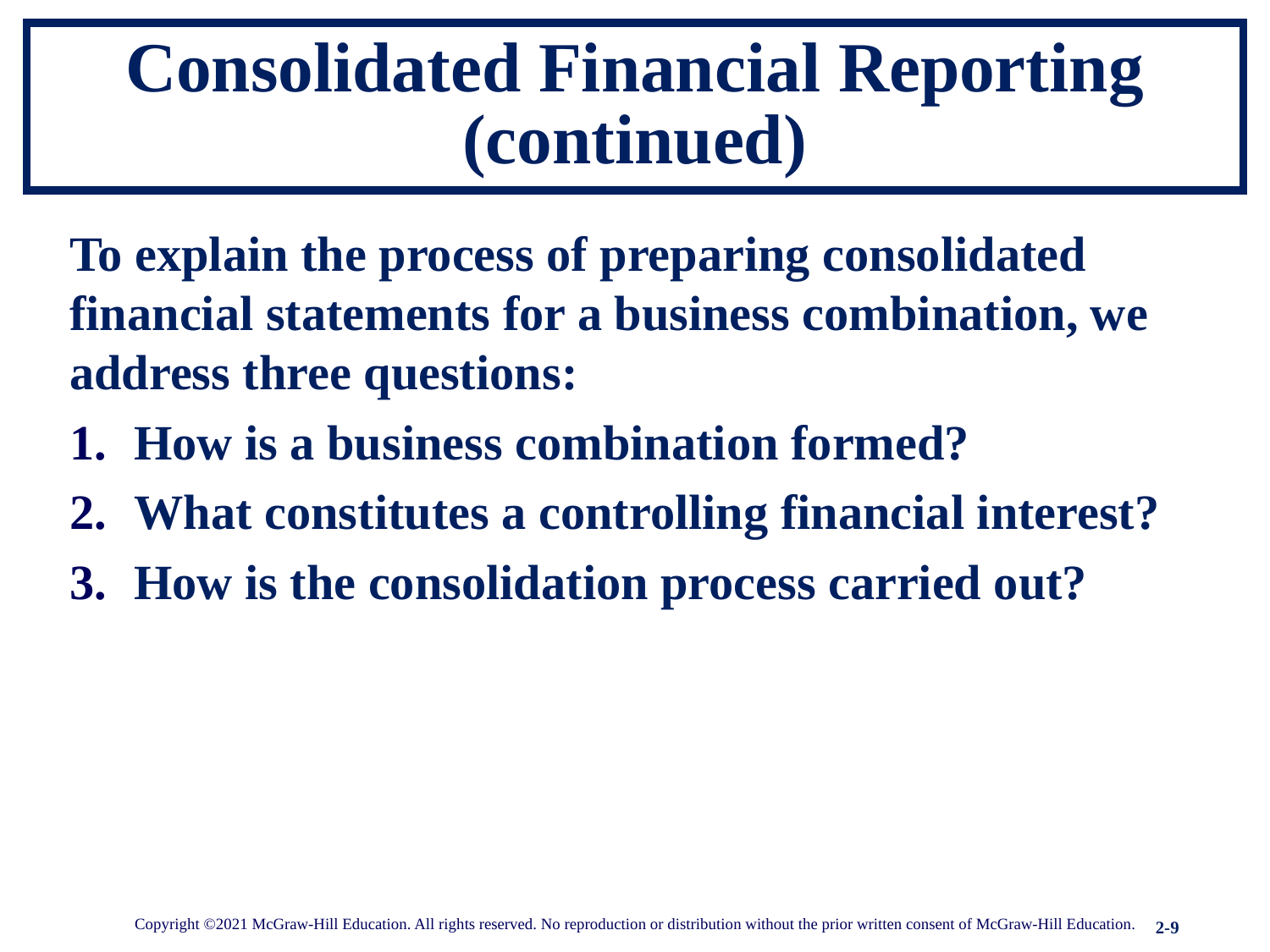

# Consolidated Financial Reporting (continued)
To explain the process of preparing consolidated financial statements for a business combination, we address three questions:
How is a business combination formed?
What constitutes a controlling financial interest?
How is the consolidation process carried out?
Copyright ©2021 McGraw-Hill Education. All rights reserved. No reproduction or distribution without the prior written consent of McGraw-Hill Education.
2-9